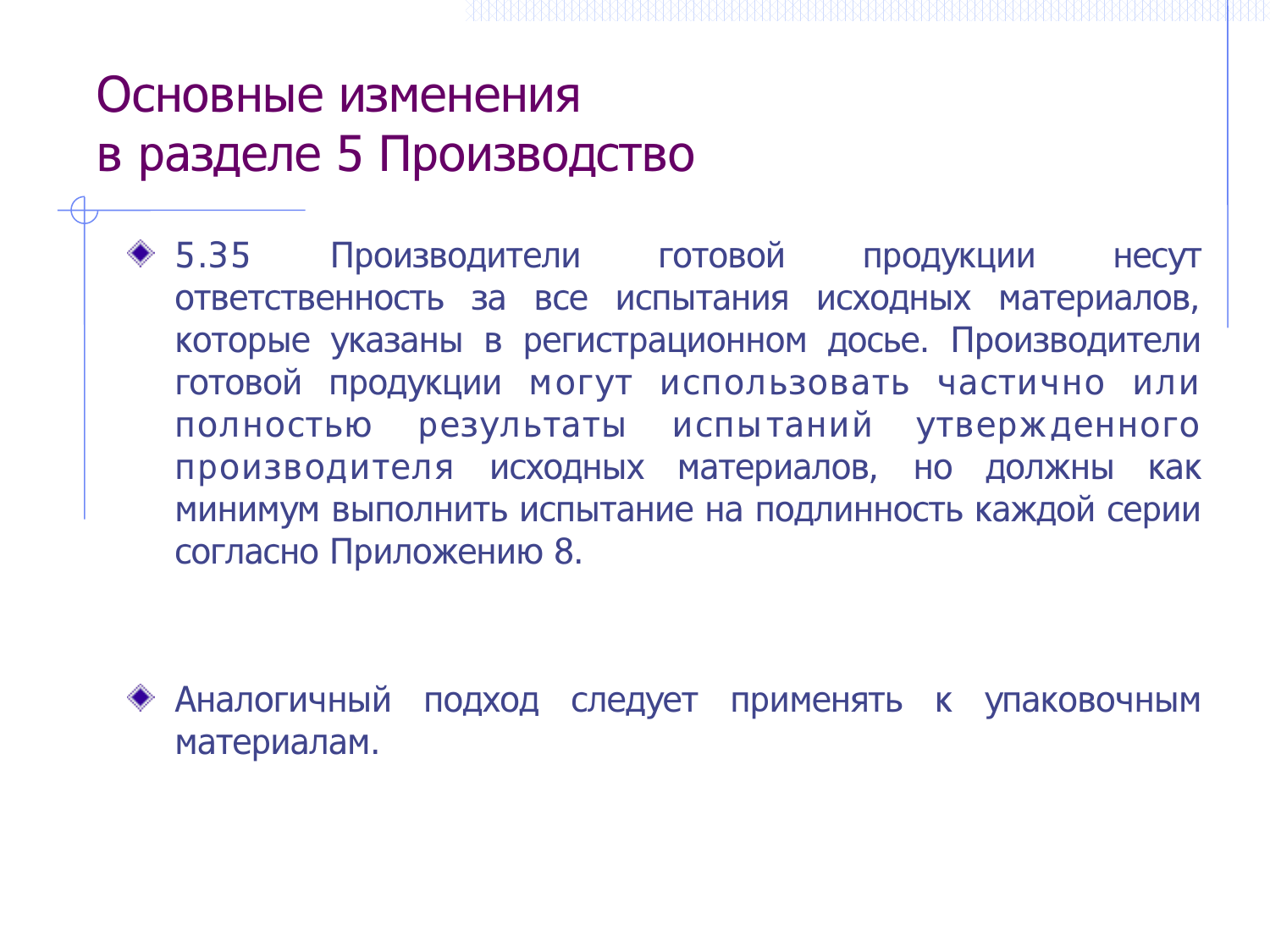

Основные изменения
в разделе 5 Производство
5.35 Производители готовой продукции несут ответственность за все испытания исходных материалов, которые указаны в регистрационном досье. Производители готовой продукции могут использовать частично или полностью результаты испытаний утвержденного производителя исходных материалов, но должны как минимум выполнить испытание на подлинность каждой серии согласно Приложению 8.

Аналогичный подход следует применять к упаковочным материалам.